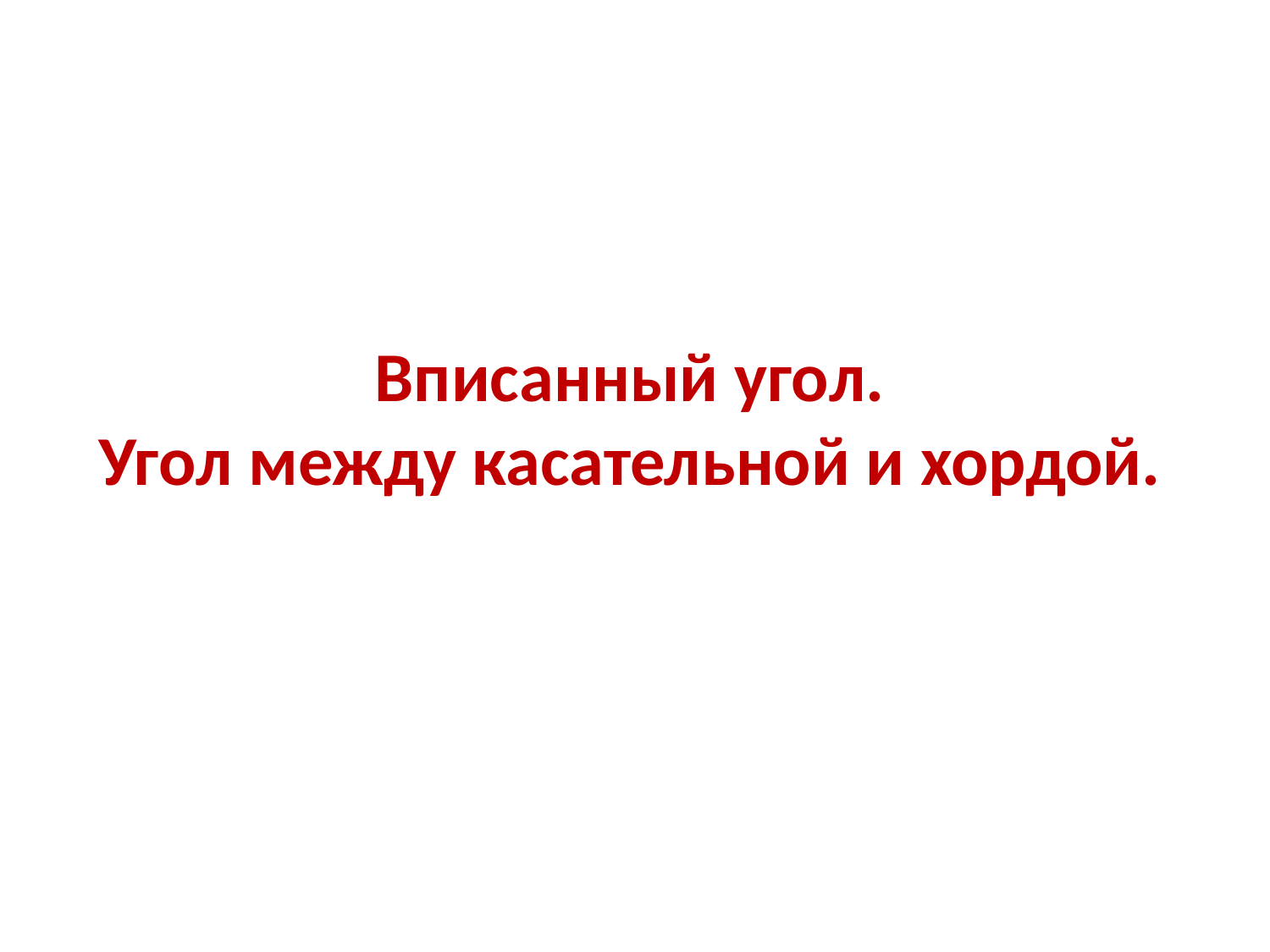

# Вписанный угол. Угол между касательной и хордой.